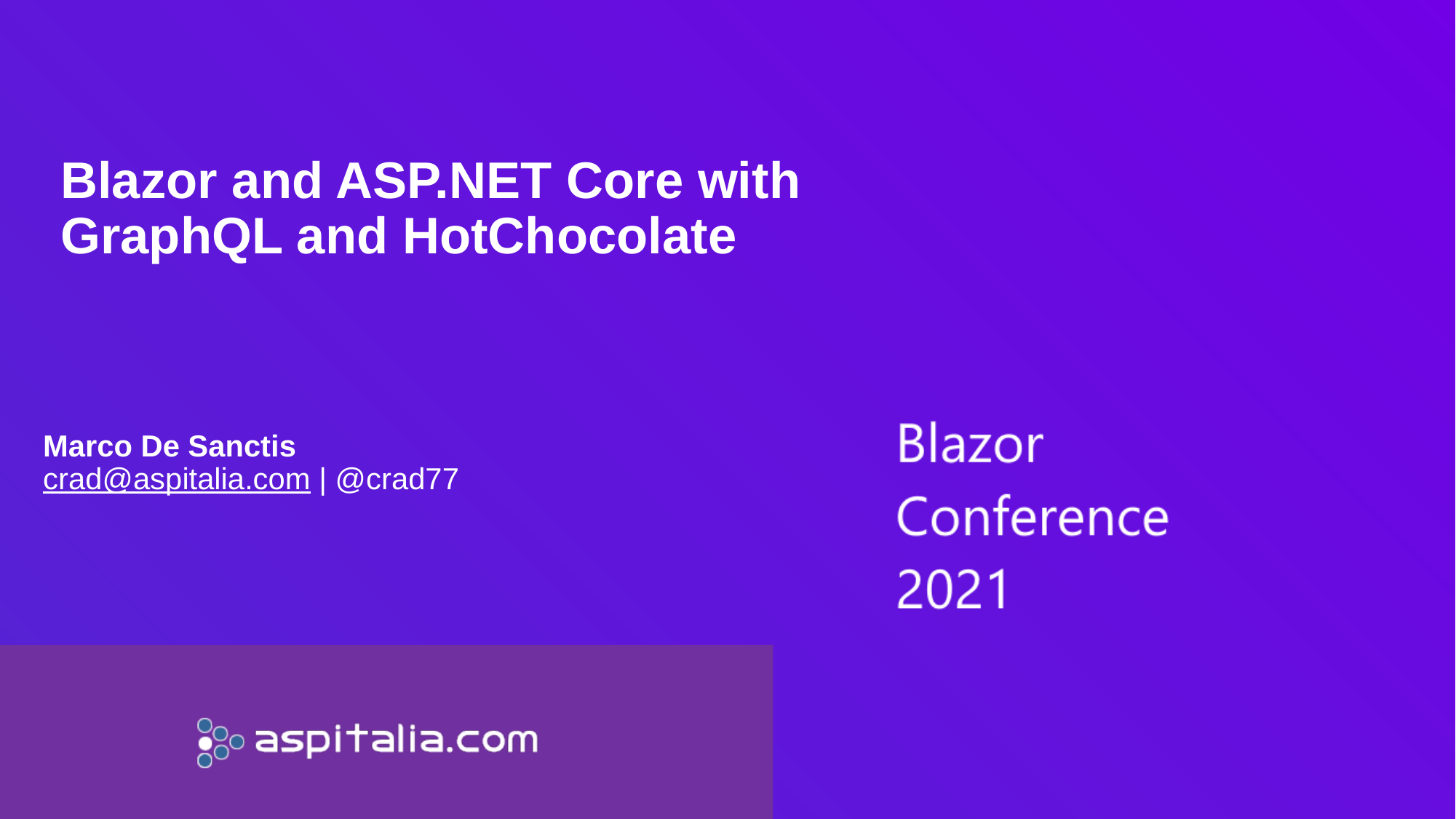

# Blazor and ASP.NET Core with GraphQL and HotChocolate
Marco De Sanctis
crad@aspitalia.com | @crad77